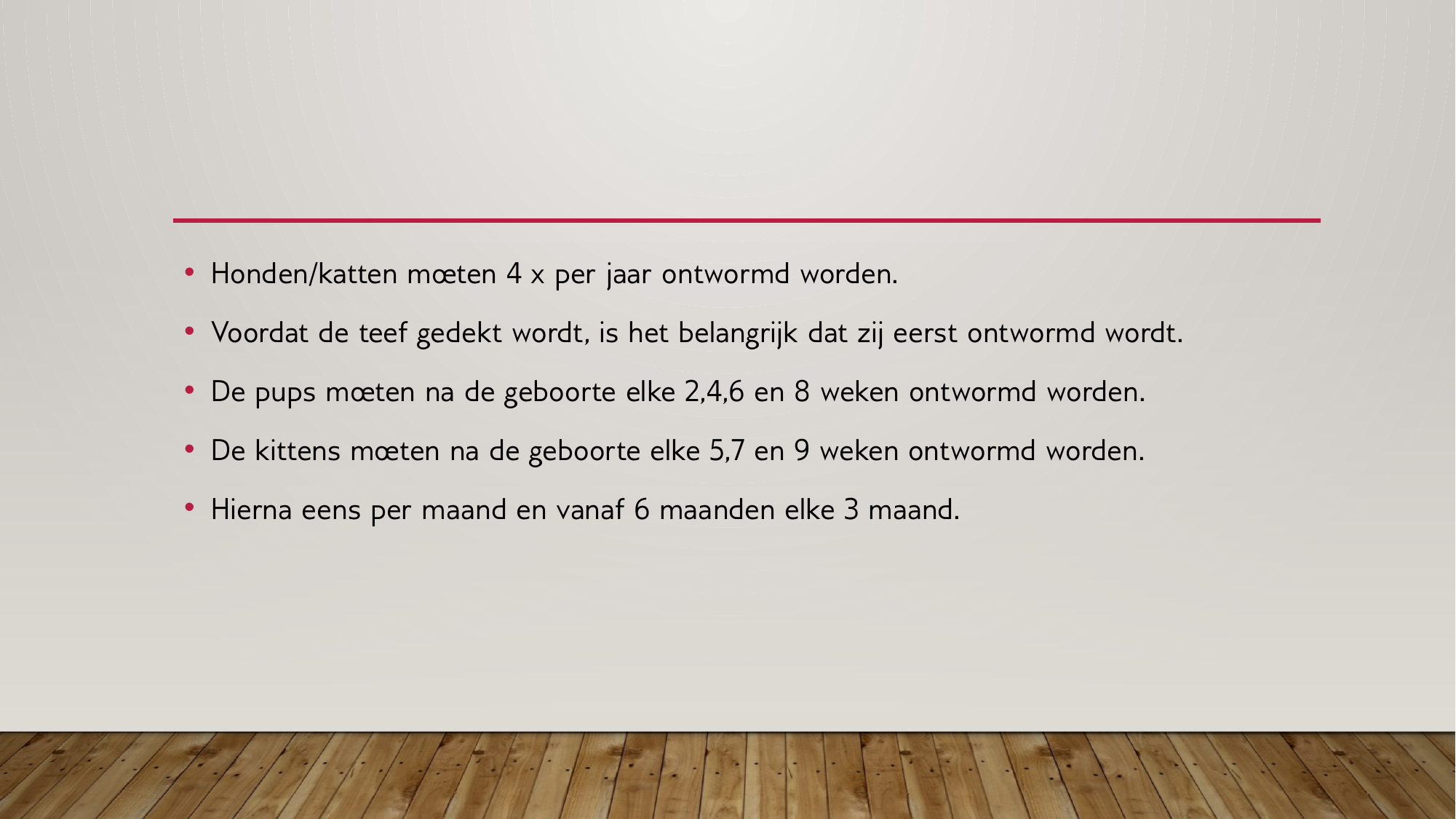

#
Honden/katten moeten 4 x per jaar ontwormd worden.
Voordat de teef gedekt wordt, is het belangrijk dat zij eerst ontwormd wordt.
De pups moeten na de geboorte elke 2,4,6 en 8 weken ontwormd worden.
De kittens moeten na de geboorte elke 5,7 en 9 weken ontwormd worden.
Hierna eens per maand en vanaf 6 maanden elke 3 maand.